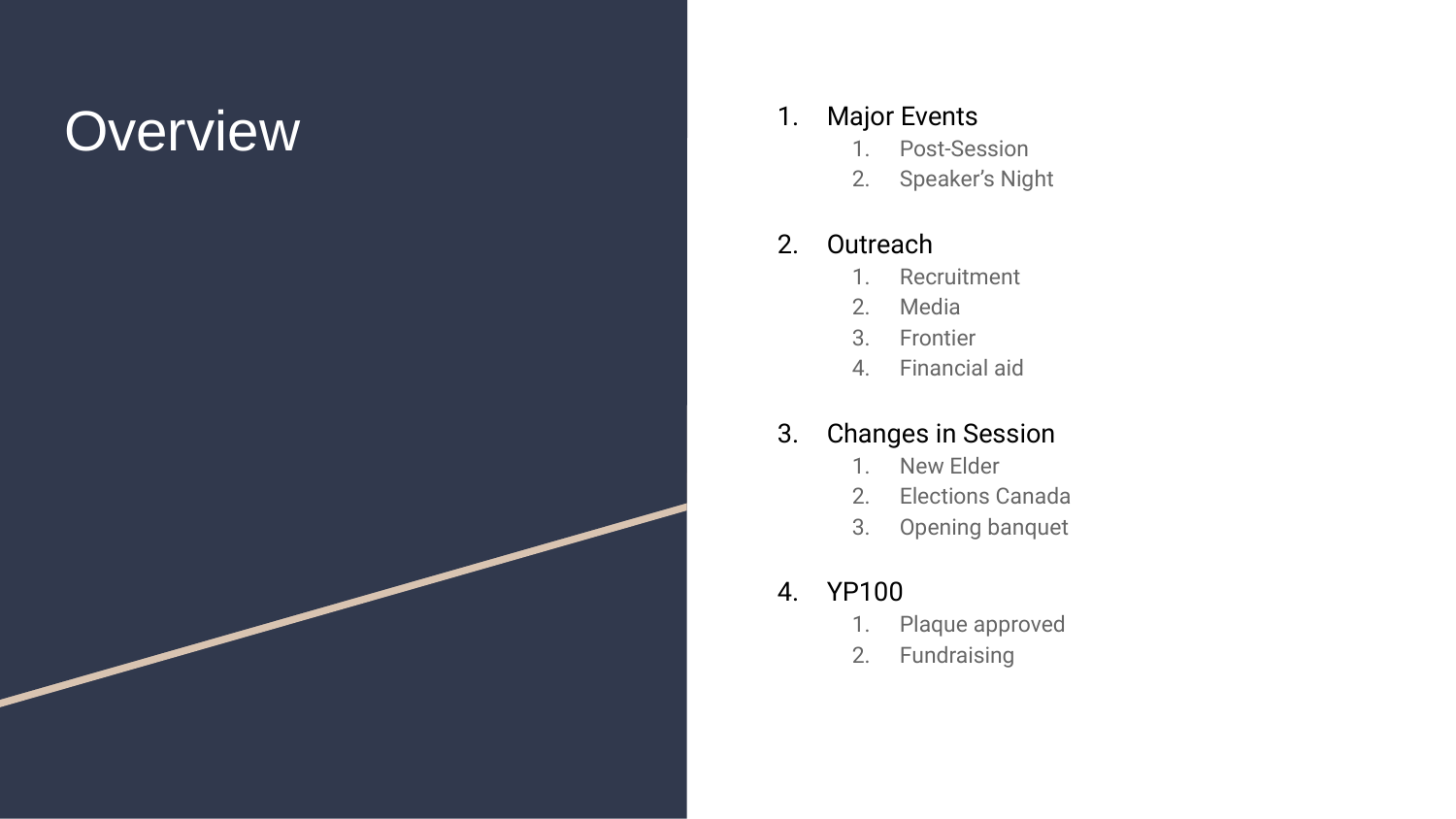

# Overview
Major Events
Post-Session
Speaker’s Night
Outreach
Recruitment
Media
Frontier
Financial aid
Changes in Session
New Elder
Elections Canada
Opening banquet
YP100
Plaque approved
Fundraising